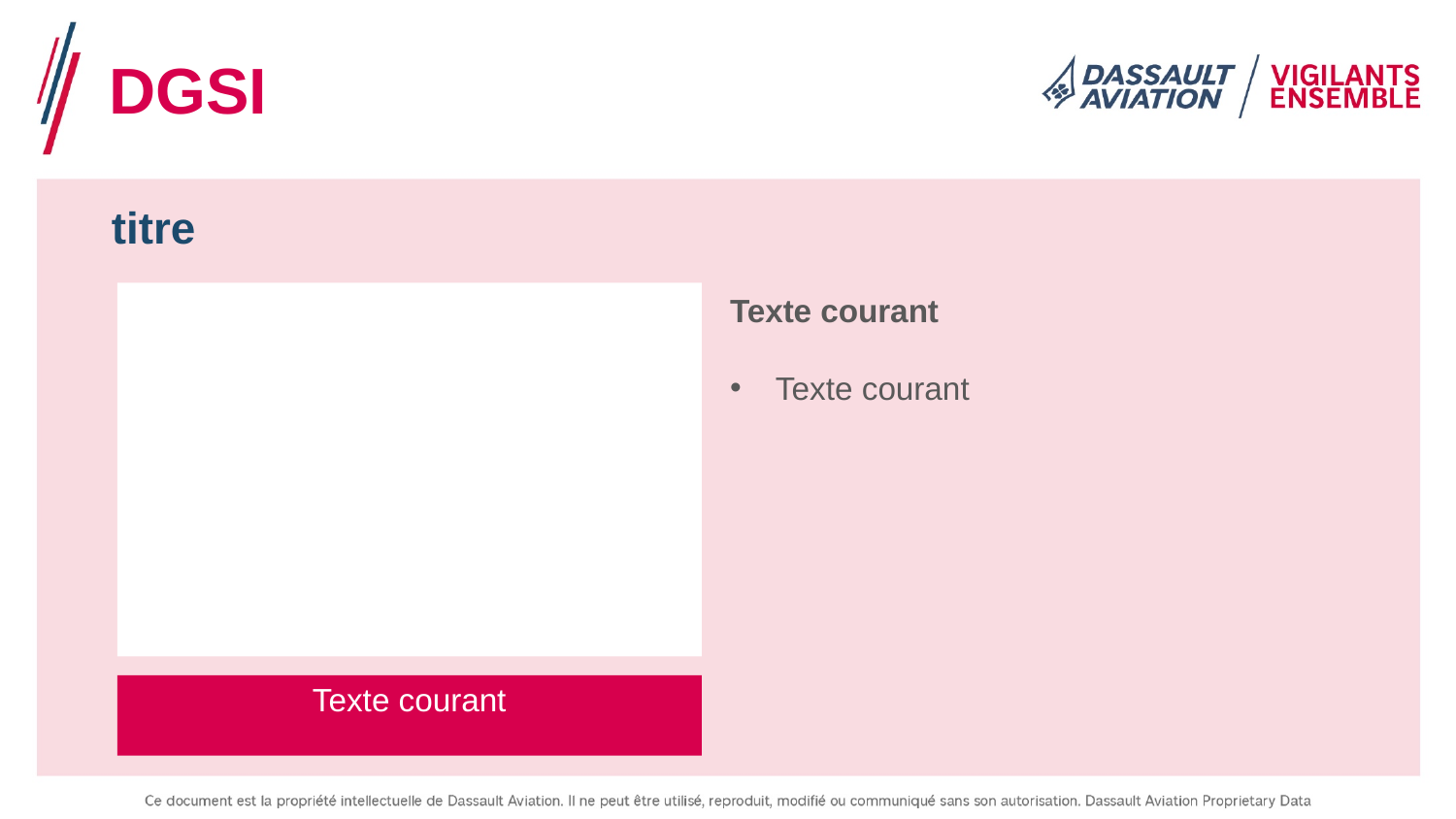

DGSI
titre

Texte courant

Texte courant

Texte courant